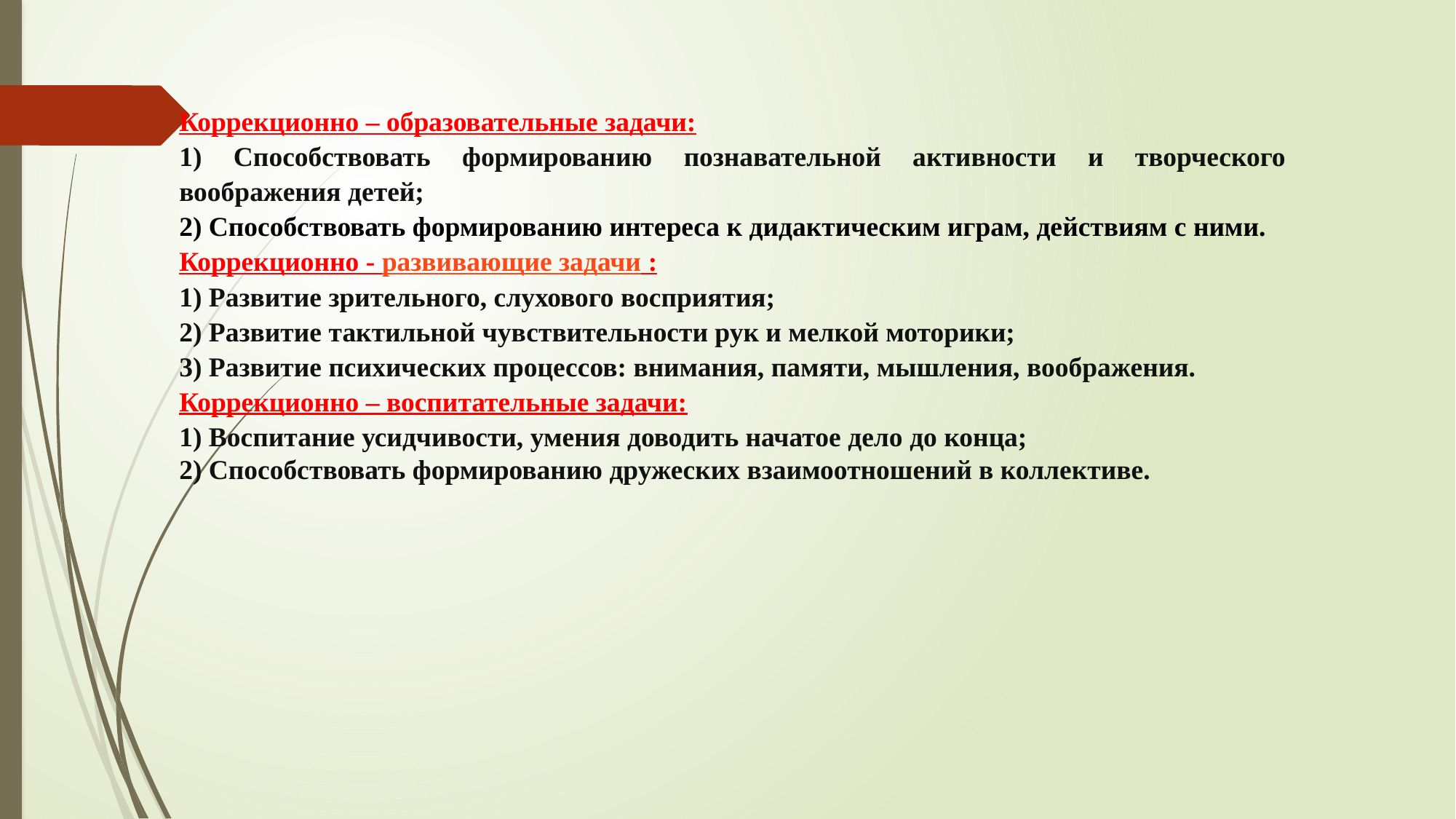

Коррекционно – образовательные задачи:
1) Способствовать формированию познавательной активности и творческого воображения детей;
2) Способствовать формированию интереса к дидактическим играм, действиям с ними.
Коррекционно - развивающие задачи :
1) Развитие зрительного, слухового восприятия;
2) Развитие тактильной чувствительности рук и мелкой моторики;
3) Развитие психических процессов: внимания, памяти, мышления, воображения.
Коррекционно – воспитательные задачи:
1) Воспитание усидчивости, умения доводить начатое дело до конца;
2) Способствовать формированию дружеских взаимоотношений в коллективе.